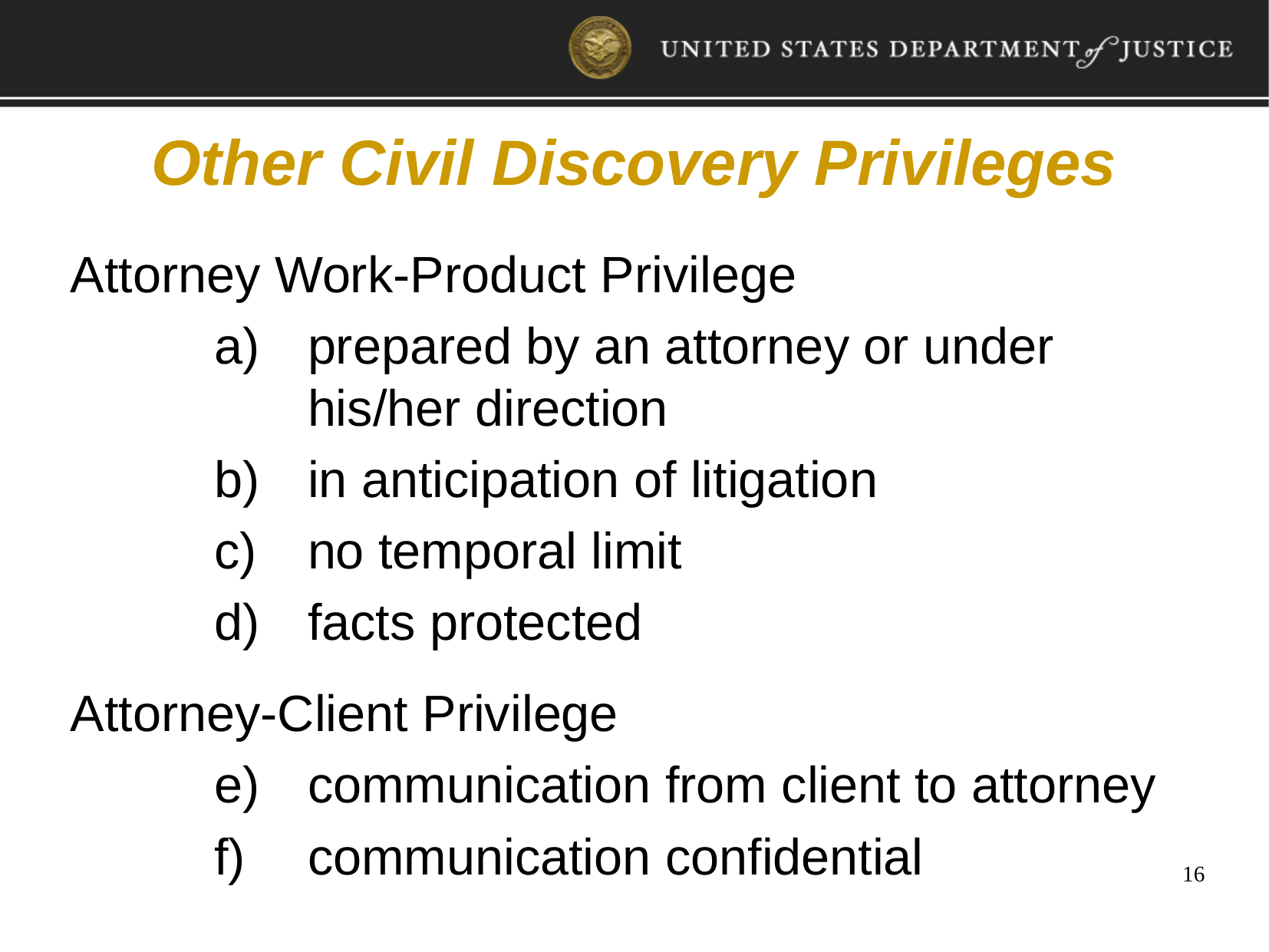

Other Civil Discovery Privileges
Attorney Work-Product Privilege
prepared by an attorney or under his/her direction
in anticipation of litigation
no temporal limit
facts protected
Attorney-Client Privilege
communication from client to attorney
communication confidential
16